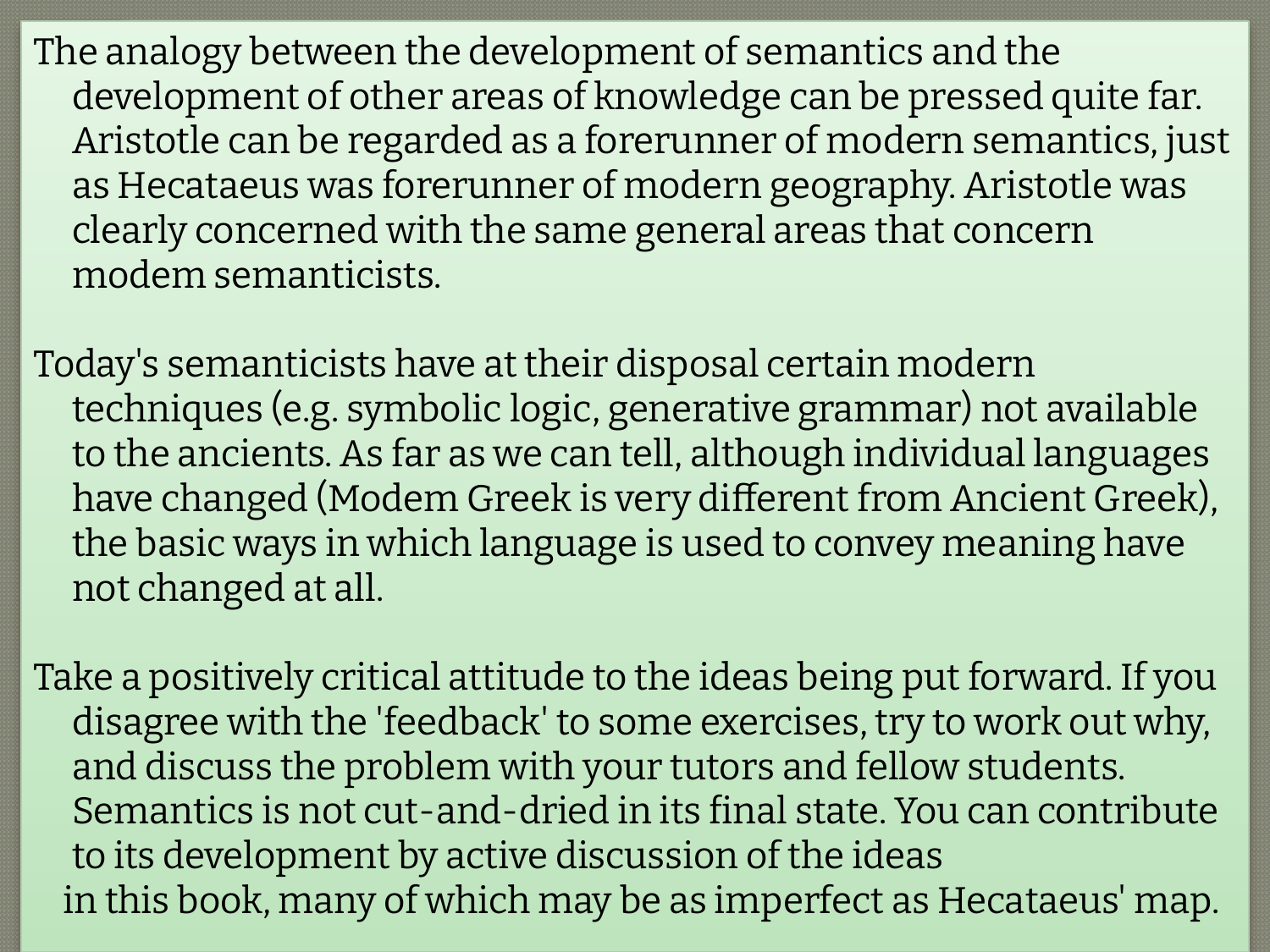

The analogy between the development of semantics and the development of other areas of knowledge can be pressed quite far. Aristotle can be regarded as a forerunner of modern semantics, just as Hecataeus was forerunner of modern geography. Aristotle was clearly concerned with the same general areas that concern modem semanticists.

Today's semanticists have at their disposal certain modern techniques (e.g. symbolic logic, generative grammar) not available to the ancients. As far as we can tell, although individual languages have changed (Modem Greek is very different from Ancient Greek), the basic ways in which language is used to convey meaning have not changed at all.

Take a positively critical attitude to the ideas being put forward. If you disagree with the 'feedback' to some exercises, try to work out why, and discuss the problem with your tutors and fellow students. Semantics is not cut-and-dried in its final state. You can contribute to its development by active discussion of the ideas
    in this book, many of which may be as imperfect as Hecataeus' map.

#